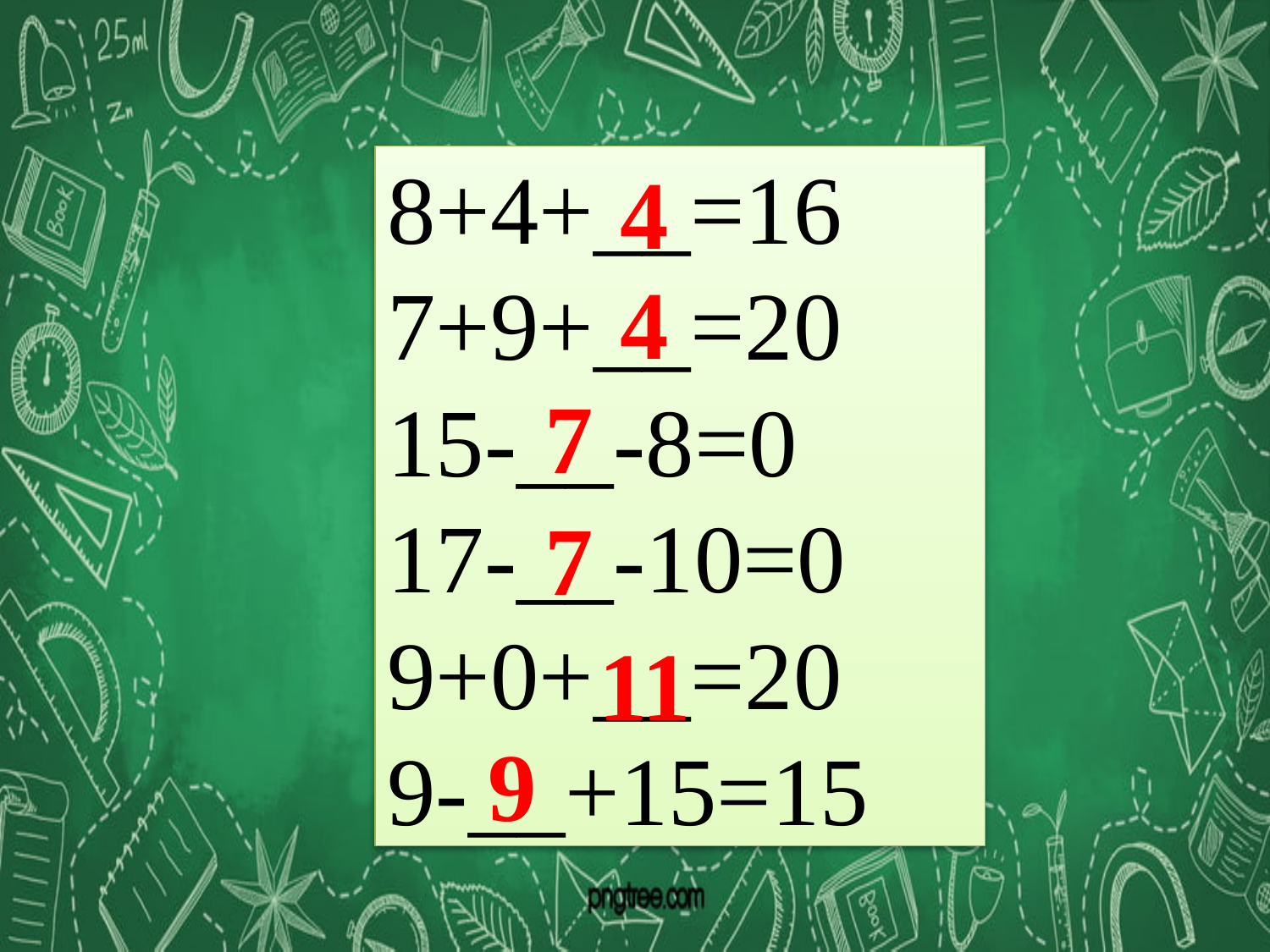

8+4+__=16
7+9+__=20
15-__-8=0
17-__-10=0
9+0+__=20
9-__+15=15
4
4
7
7
11
9